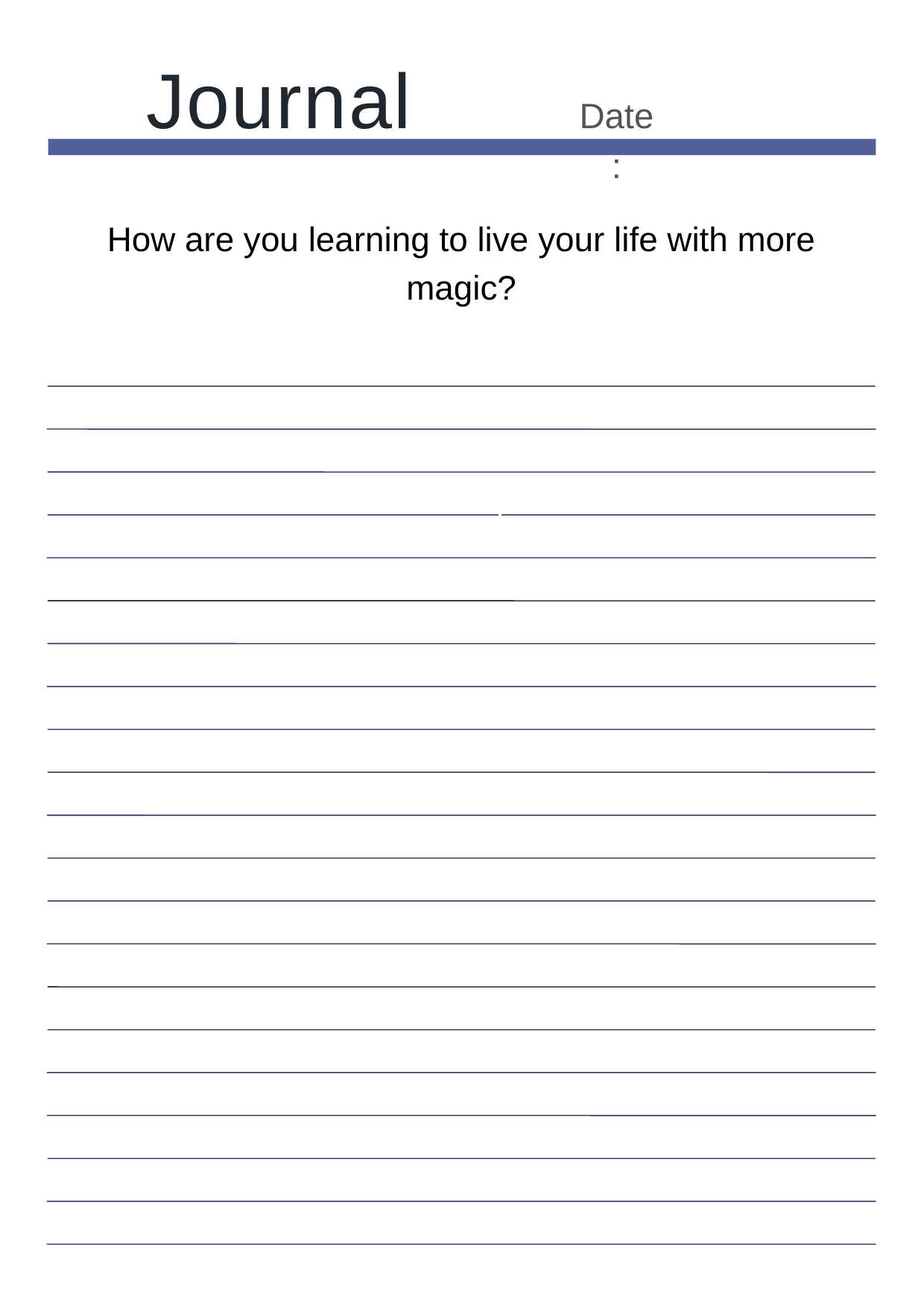

Journal
Date:

How are you learning to live your life with more magic?

Journal Prompt Here